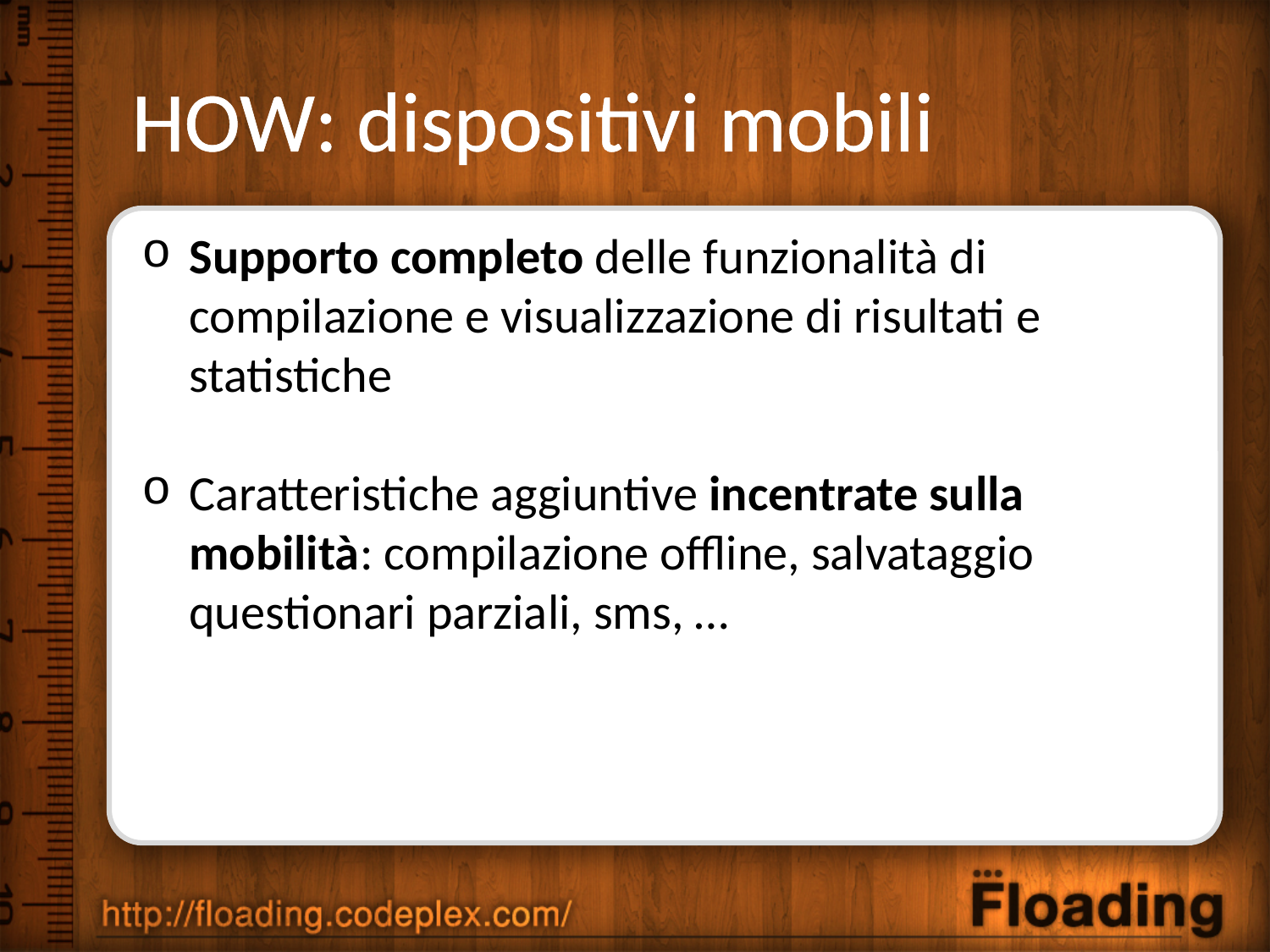

# HOW: dispositivi mobili

Supporto completo delle funzionalità di compilazione e visualizzazione di risultati e statistiche

Caratteristiche aggiuntive incentrate sulla mobilità: compilazione offline, salvataggio questionari parziali, sms, …